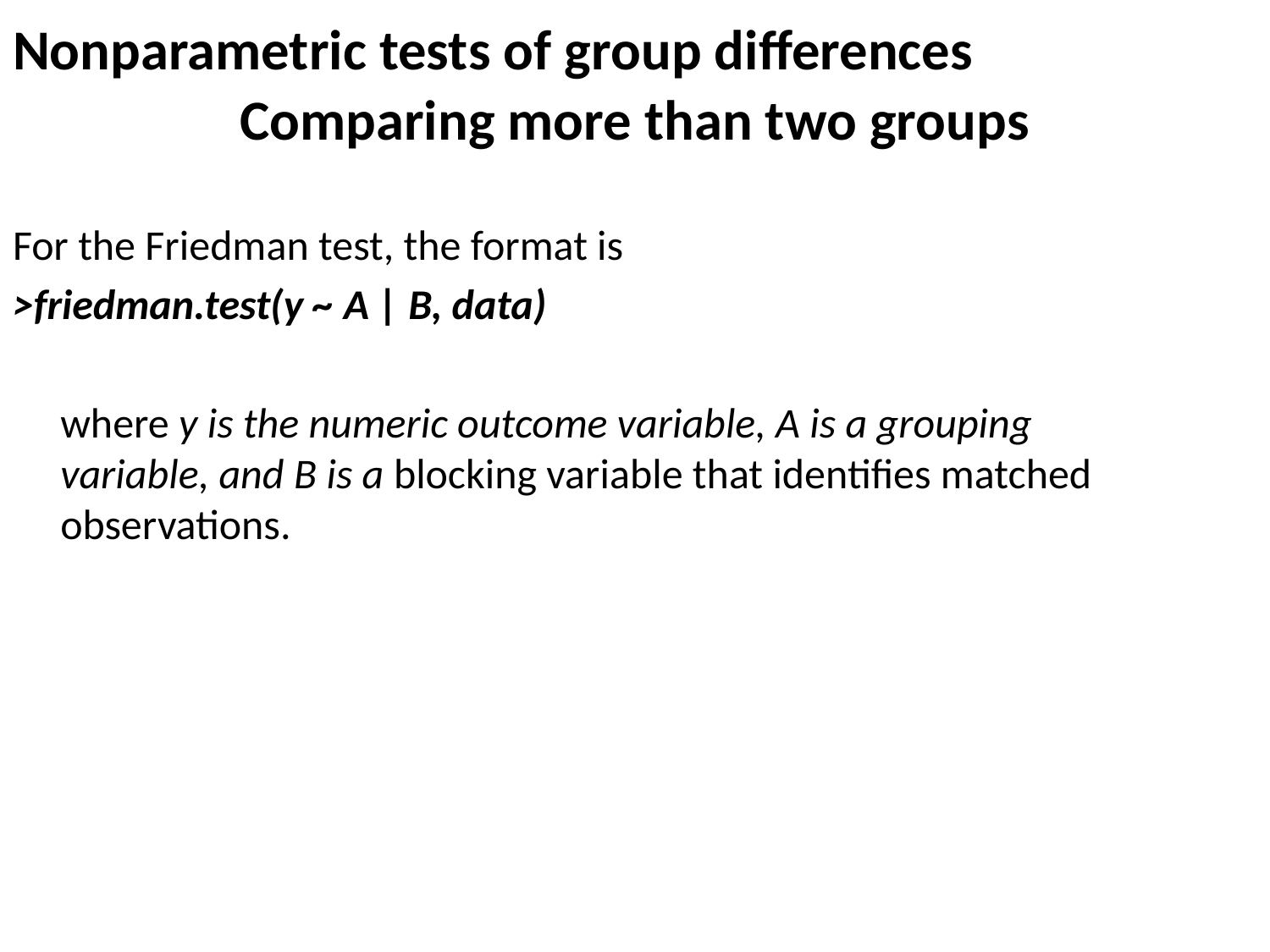

Nonparametric tests of group differences
# Comparing more than two groups
For the Friedman test, the format is
>friedman.test(y ~ A | B, data)

	where y is the numeric outcome variable, A is a grouping variable, and B is a blocking variable that identifies matched observations.